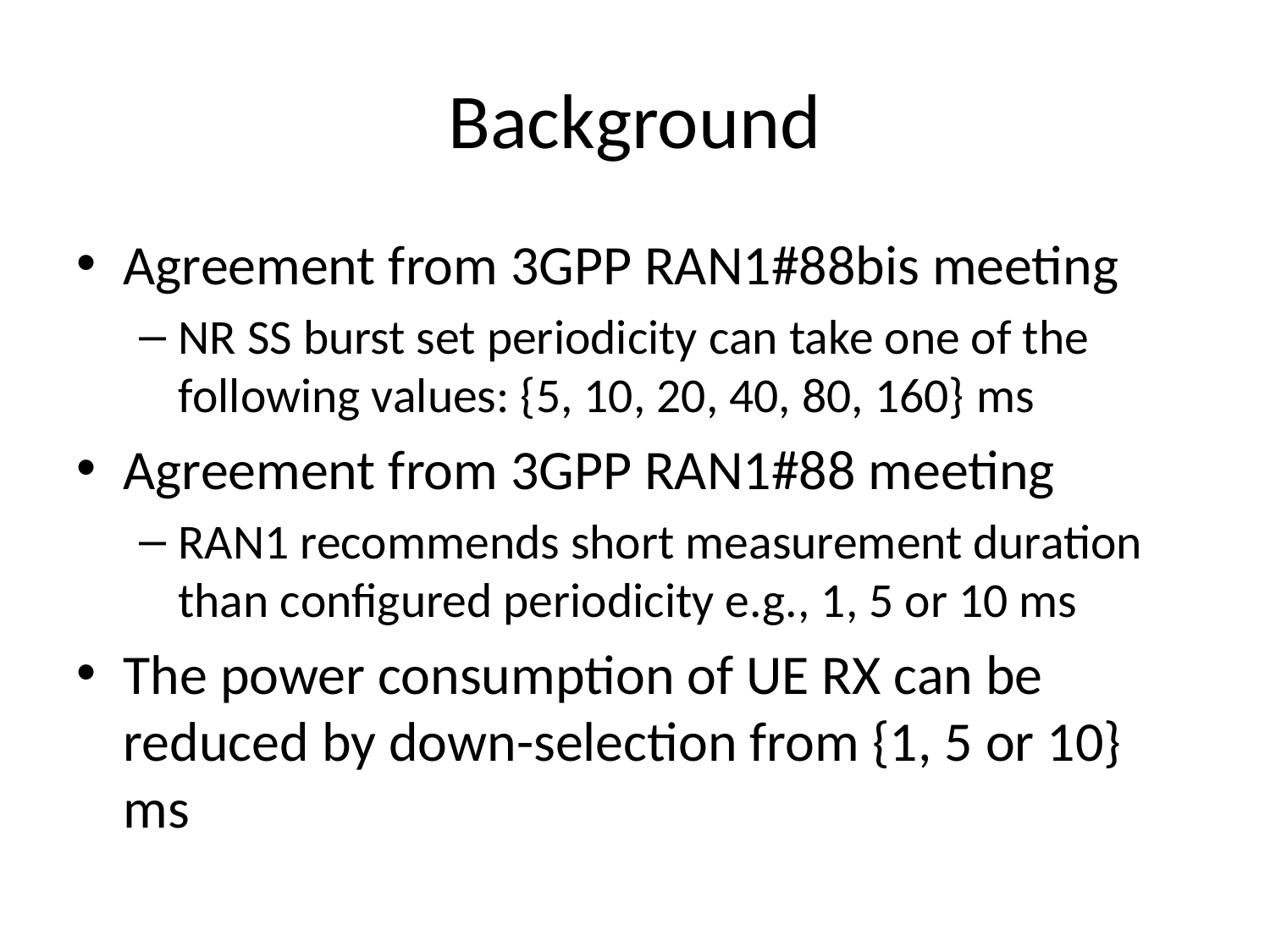

# Background
Agreement from 3GPP RAN1#88bis meeting
NR SS burst set periodicity can take one of the following values: {5, 10, 20, 40, 80, 160} ms
Agreement from 3GPP RAN1#88 meeting
RAN1 recommends short measurement duration than configured periodicity e.g., 1, 5 or 10 ms
The power consumption of UE RX can be reduced by down-selection from {1, 5 or 10} ms